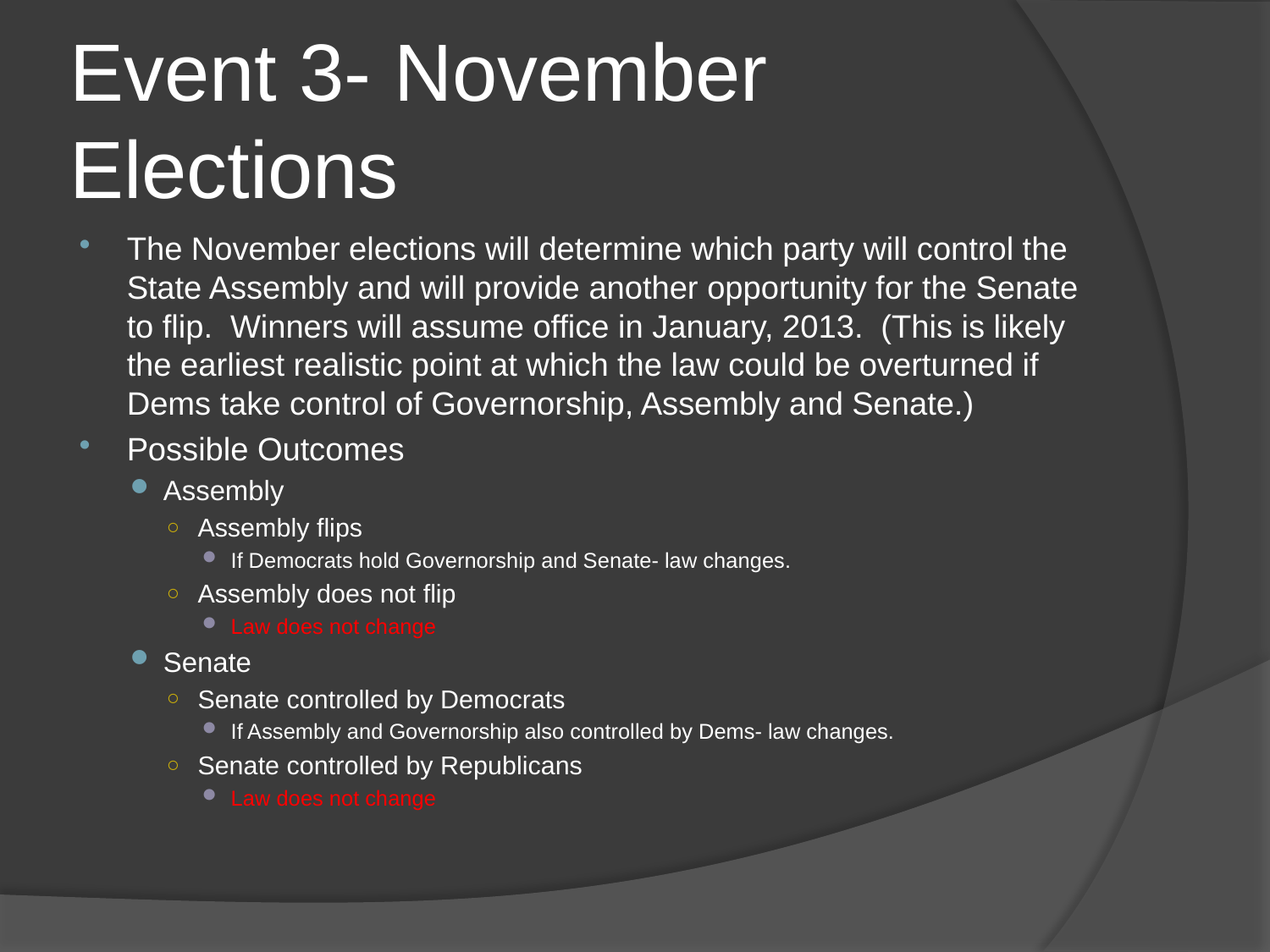

# Event 3- November Elections
The November elections will determine which party will control the State Assembly and will provide another opportunity for the Senate to flip.  Winners will assume office in January, 2013.  (This is likely the earliest realistic point at which the law could be overturned if Dems take control of Governorship, Assembly and Senate.)
Possible Outcomes
Assembly
Assembly flips
If Democrats hold Governorship and Senate- law changes.
Assembly does not flip
Law does not change
Senate
Senate controlled by Democrats
If Assembly and Governorship also controlled by Dems- law changes.
Senate controlled by Republicans
Law does not change